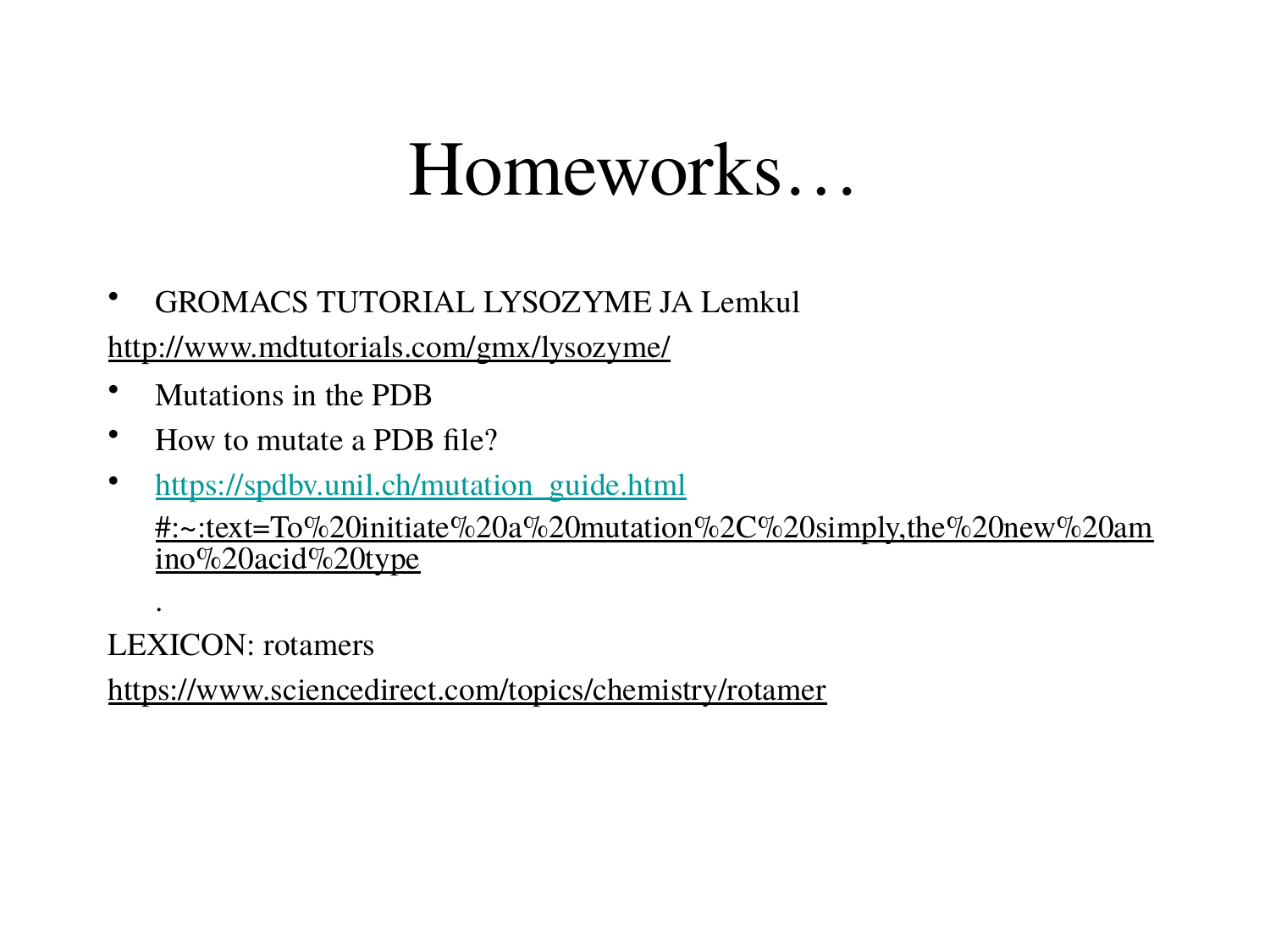

# Homeworks…
GROMACS TUTORIAL LYSOZYME JA Lemkul
http://www.mdtutorials.com/gmx/lysozyme/
Mutations in the PDB
How to mutate a PDB file?
https://spdbv.unil.ch/mutation_guide.html#:~:text=To%20initiate%20a%20mutation%2C%20simply,the%20new%20amino%20acid%20type.
LEXICON: rotamers
https://www.sciencedirect.com/topics/chemistry/rotamer